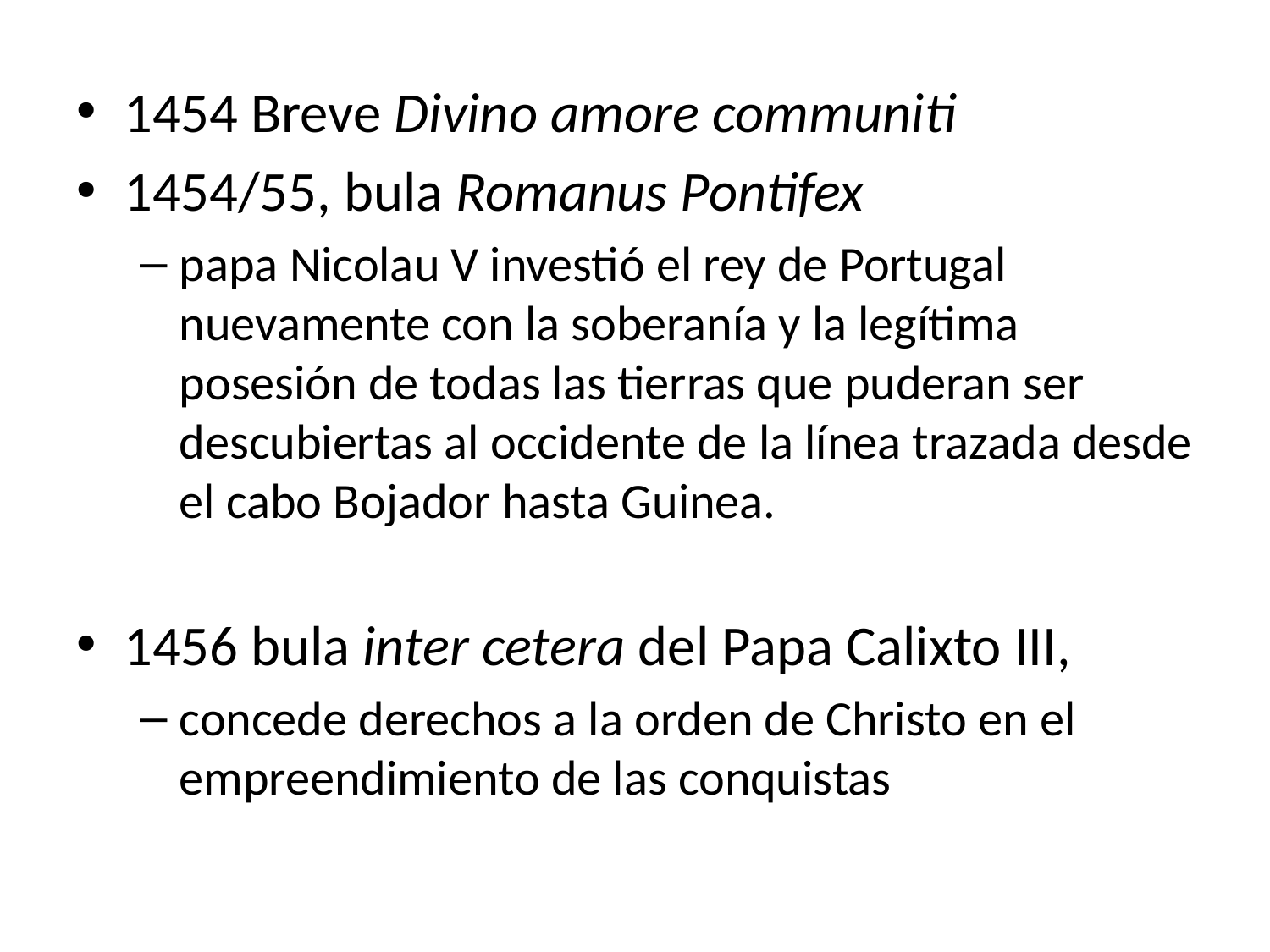

1454 Breve Divino amore communiti
1454/55, bula Romanus Pontifex
papa Nicolau V investió el rey de Portugal nuevamente con la soberanía y la legítima posesión de todas las tierras que puderan ser descubiertas al occidente de la línea trazada desde el cabo Bojador hasta Guinea.

1456 bula inter cetera del Papa Calixto III,
concede derechos a la orden de Christo en el empreendimiento de las conquistas